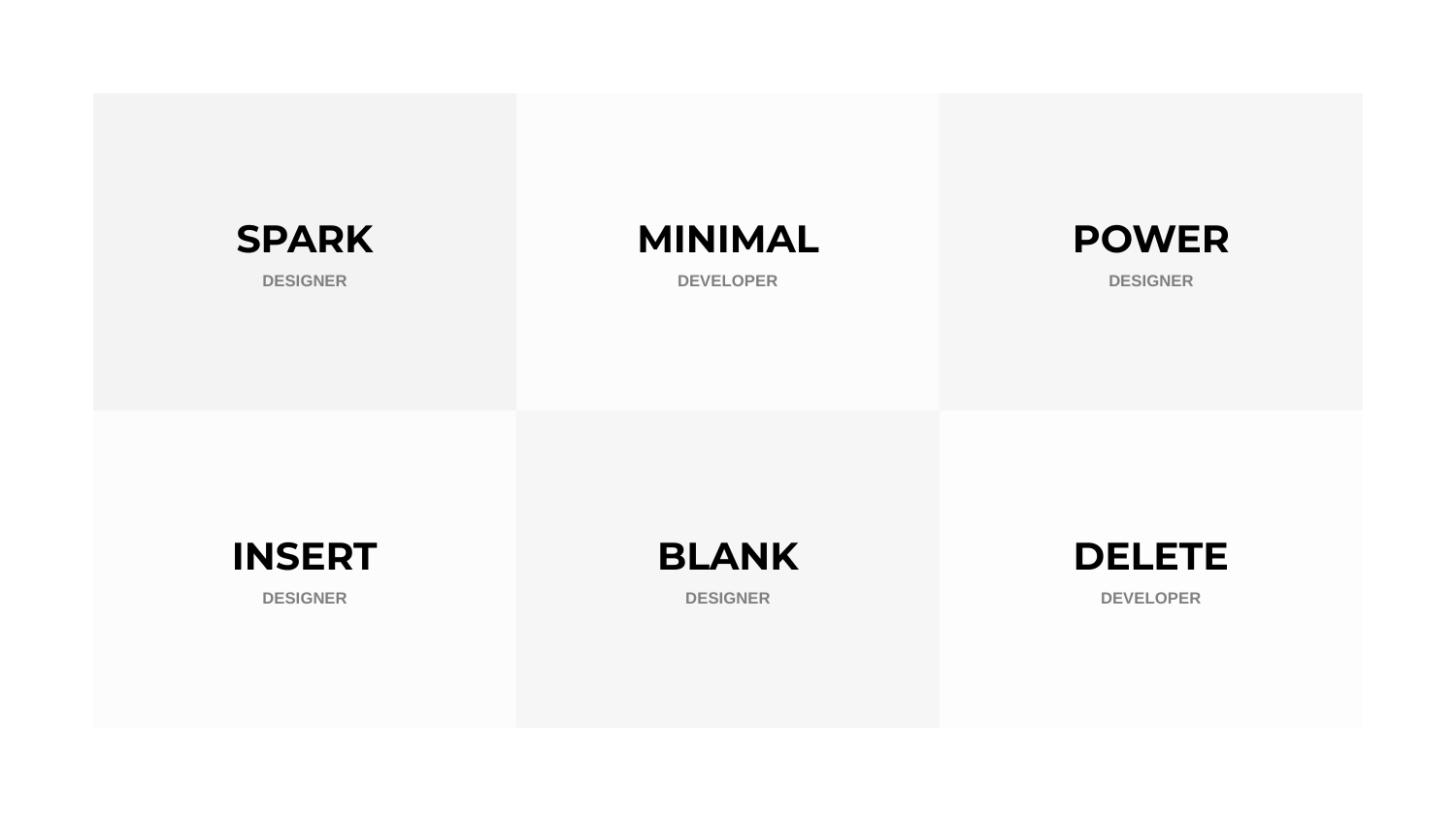

SPARK
DESIGNER
MINIMAL
DEVELOPER
POWER
DESIGNER

INSERT
DESIGNER
BLANK
DESIGNER
DELETE
DEVELOPER